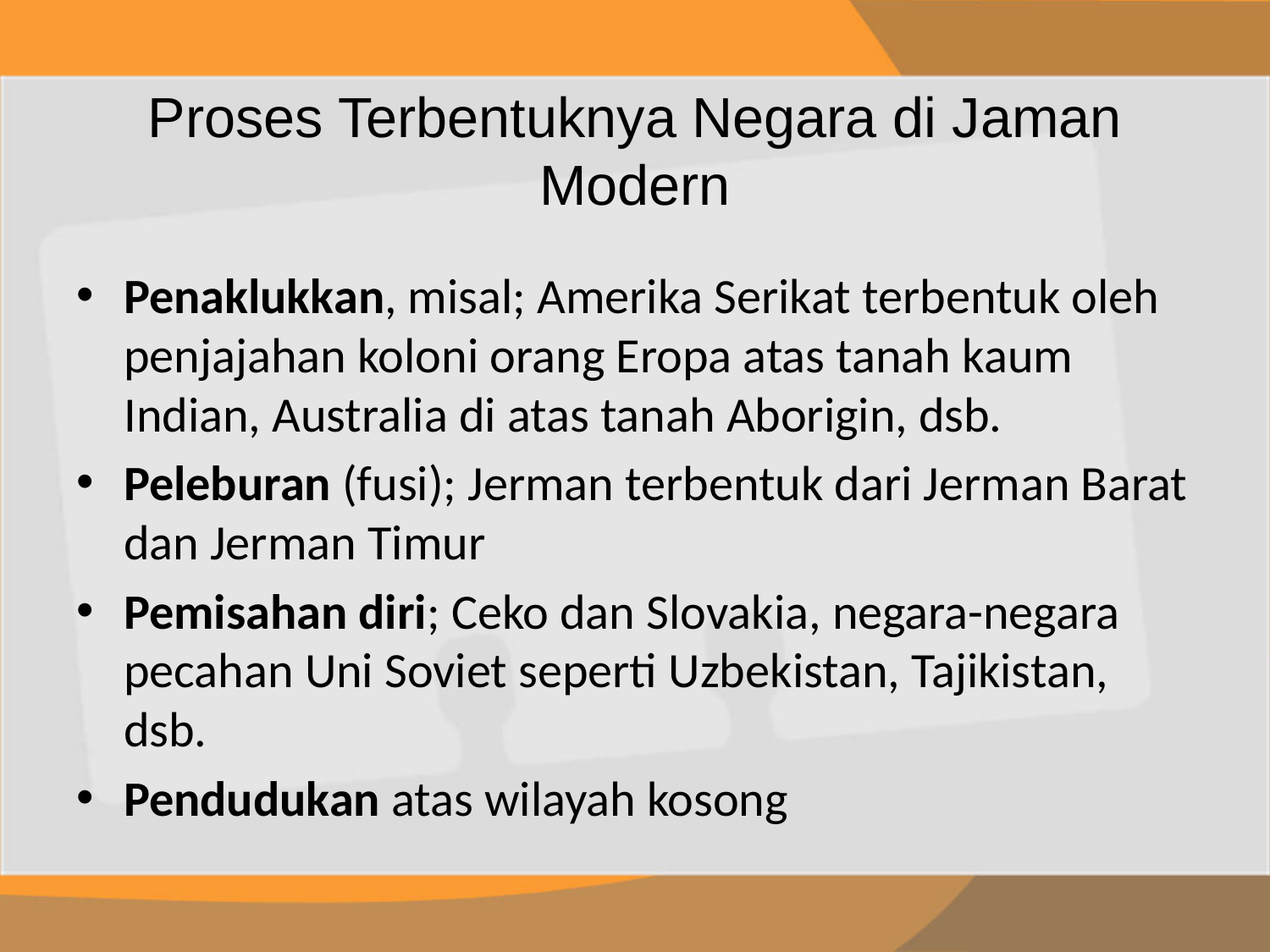

# Proses Terbentuknya Negara di Jaman Modern
Penaklukkan, misal; Amerika Serikat terbentuk oleh penjajahan koloni orang Eropa atas tanah kaum Indian, Australia di atas tanah Aborigin, dsb.
Peleburan (fusi); Jerman terbentuk dari Jerman Barat dan Jerman Timur
Pemisahan diri; Ceko dan Slovakia, negara-negara pecahan Uni Soviet seperti Uzbekistan, Tajikistan, dsb.
Pendudukan atas wilayah kosong